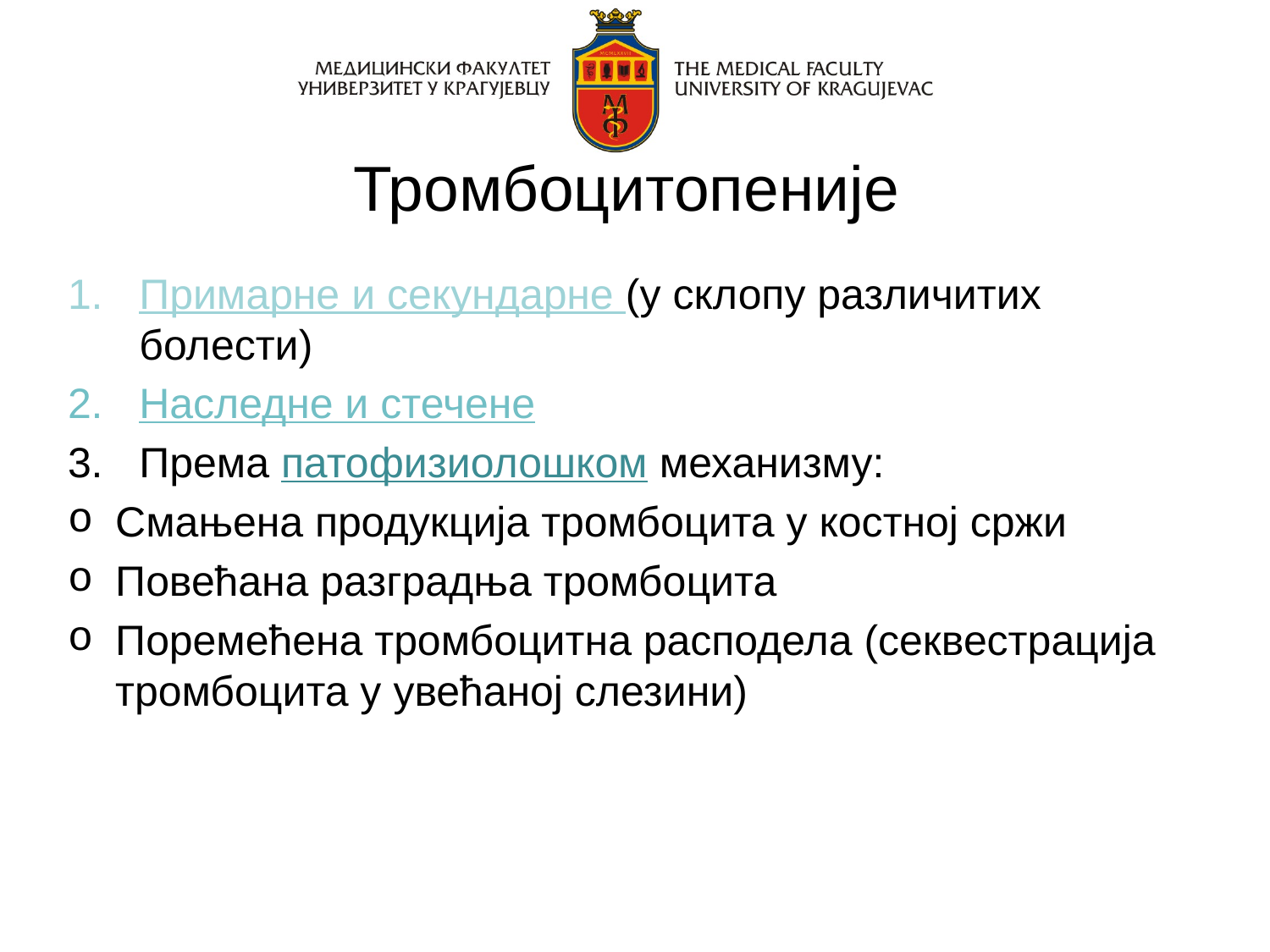

# Тромбоцитопеније
Примарне и секундарне (у склопу различитих болести)
Наследне и стечене
Према патофизиолошком механизму:
Смањена продукција тромбоцита у костној сржи
Повећана разградња тромбоцита
Поремећена тромбоцитна расподела (секвестрација тромбоцита у увећаној слезини)